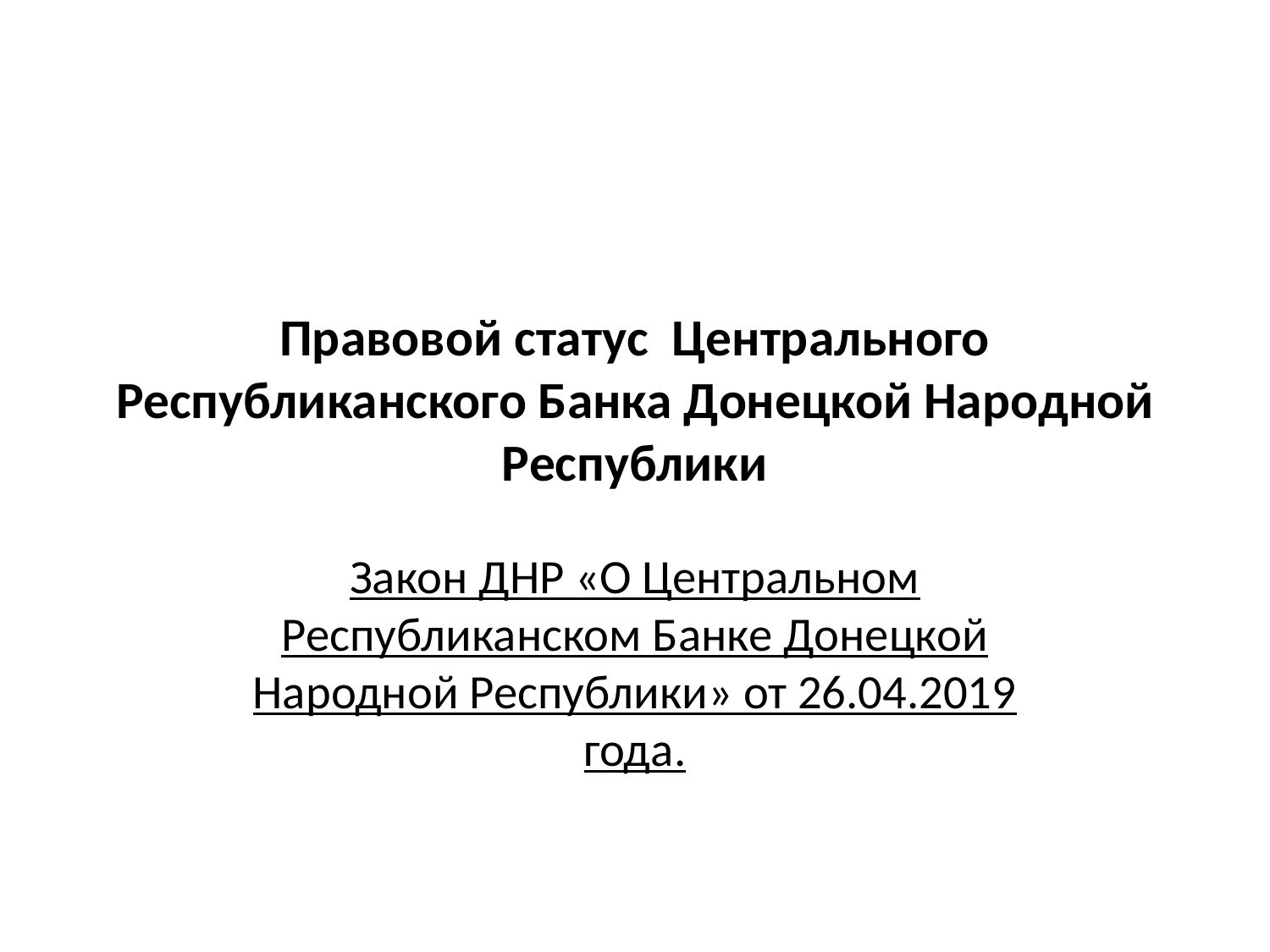

# Правовой статус  Центрального Республиканского Банка Донецкой Народной Республики
Закон ДНР «О Центральном Республиканском Банке Донецкой Народной Республики» от 26.04.2019 года.